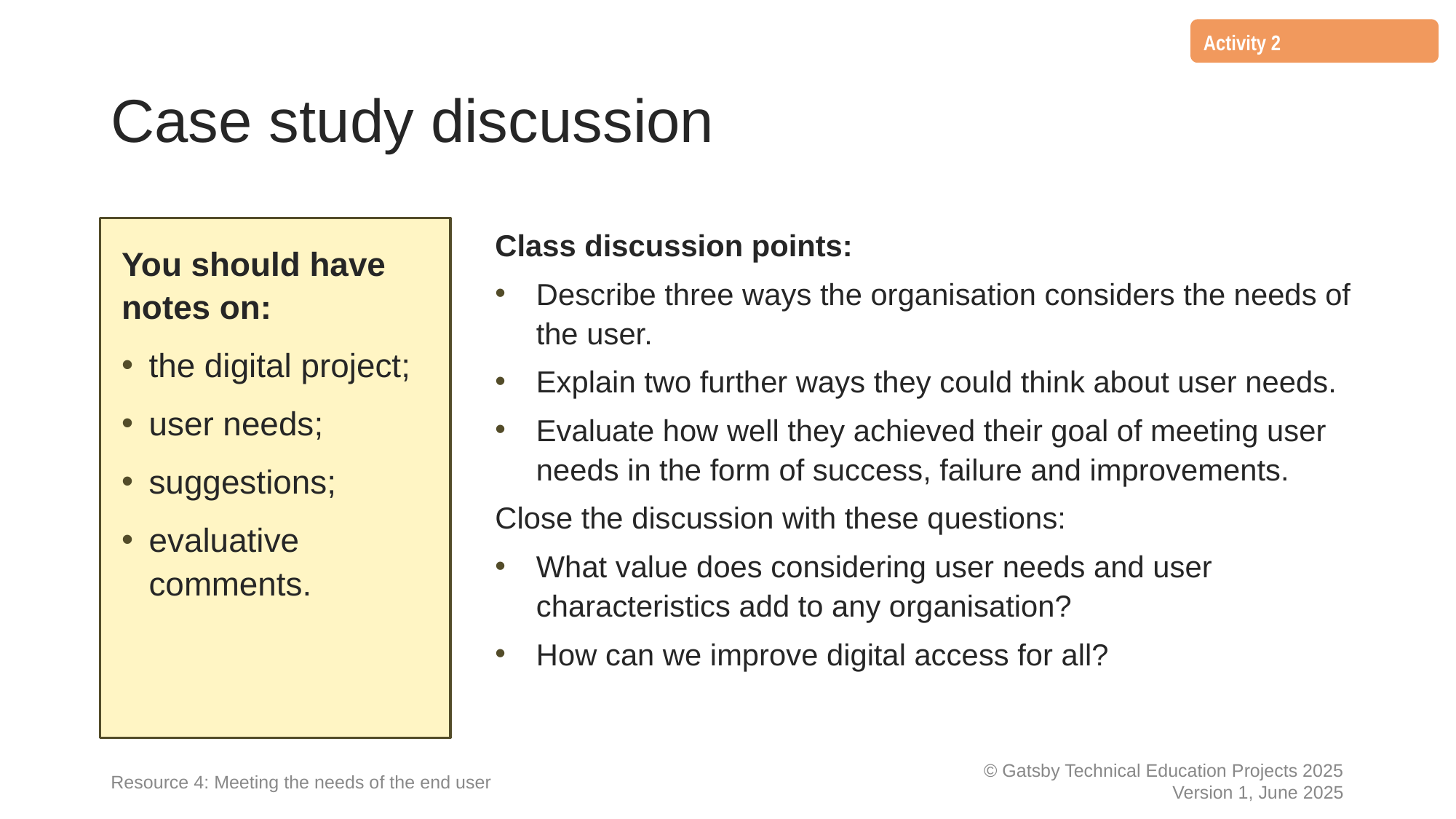

Activity 2
# Case study discussion
You should have notes on:
the digital project;
user needs;
suggestions;
evaluative comments.
Class discussion points:
Describe three ways the organisation considers the needs of the user.
Explain two further ways they could think about user needs.
Evaluate how well they achieved their goal of meeting user needs in the form of success, failure and improvements.
Close the discussion with these questions:
What value does considering user needs and user characteristics add to any organisation?
How can we improve digital access for all?

Resource 4: Meeting the needs of the end user